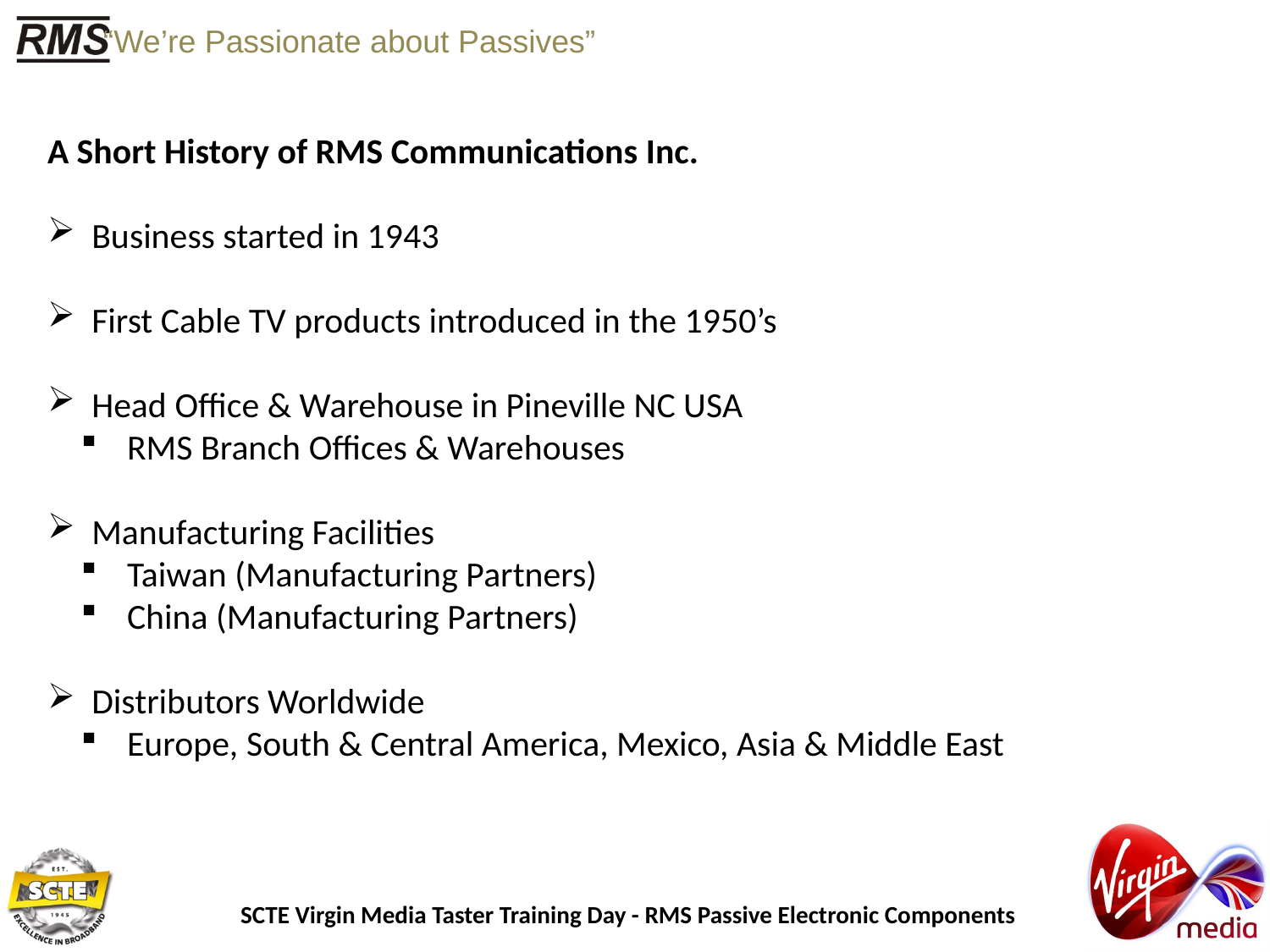

A Short History of RMS Communications Inc.

  Business started in 1943

  First Cable TV products introduced in the 1950’s

  Head Office & Warehouse in Pineville NC USA
  RMS Branch Offices & Warehouses

  Manufacturing Facilities
  Taiwan (Manufacturing Partners)
  China (Manufacturing Partners)
  Distributors Worldwide
  Europe, South & Central America, Mexico, Asia & Middle East